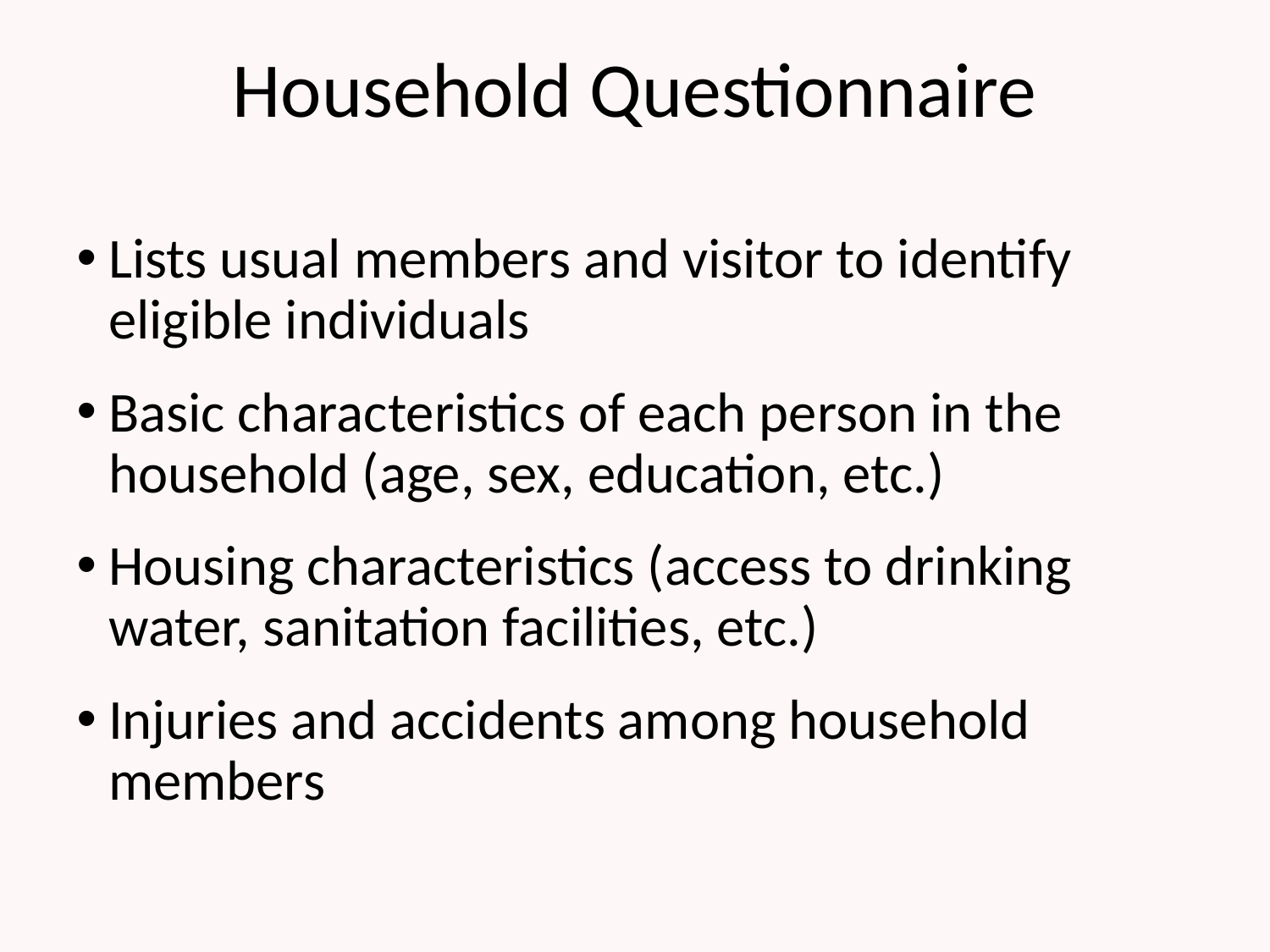

# Household Questionnaire
Lists usual members and visitor to identify eligible individuals
Basic characteristics of each person in the household (age, sex, education, etc.)
Housing characteristics (access to drinking water, sanitation facilities, etc.)
Injuries and accidents among household members